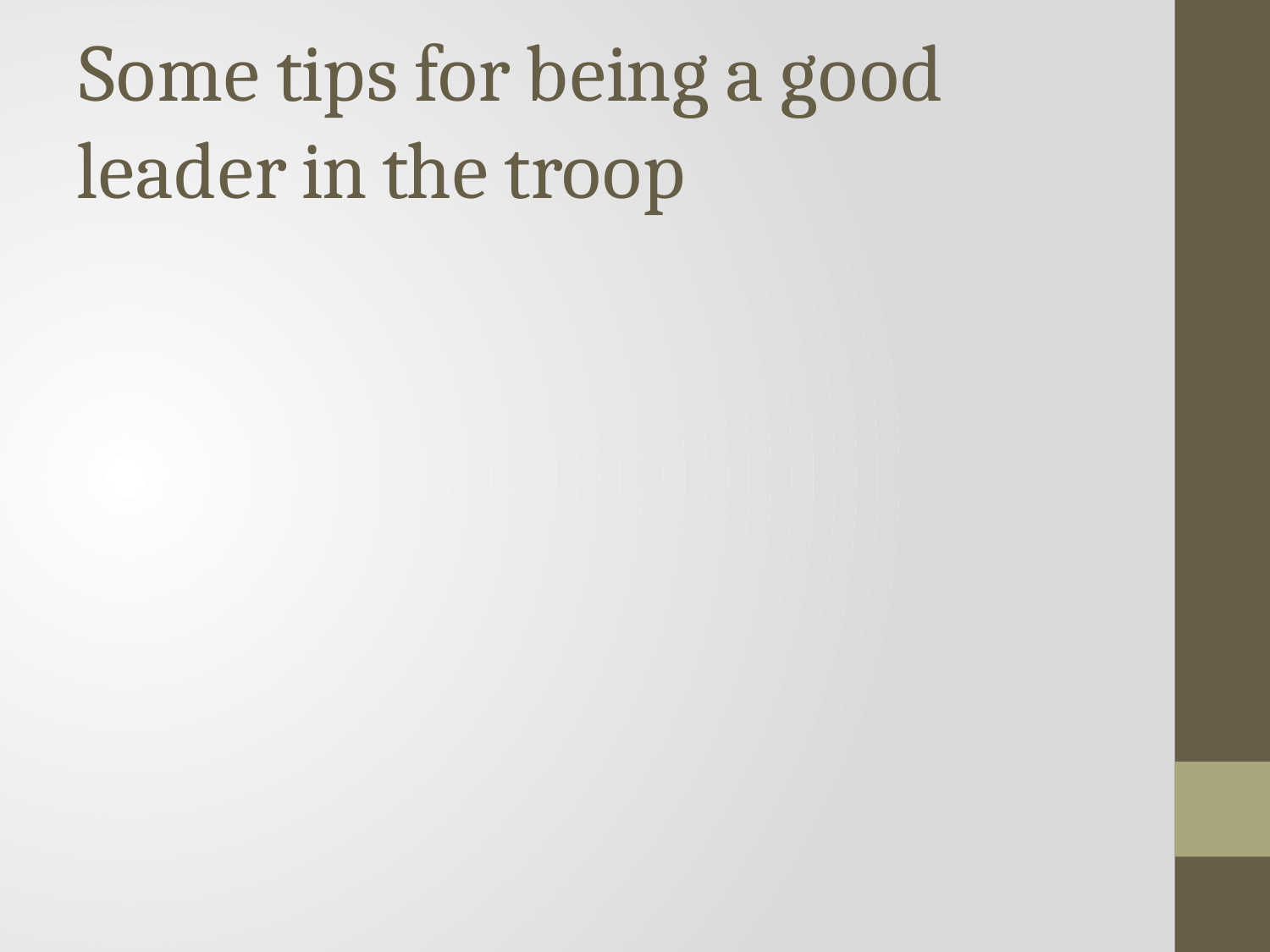

# Some tips for being a good leader in the troop